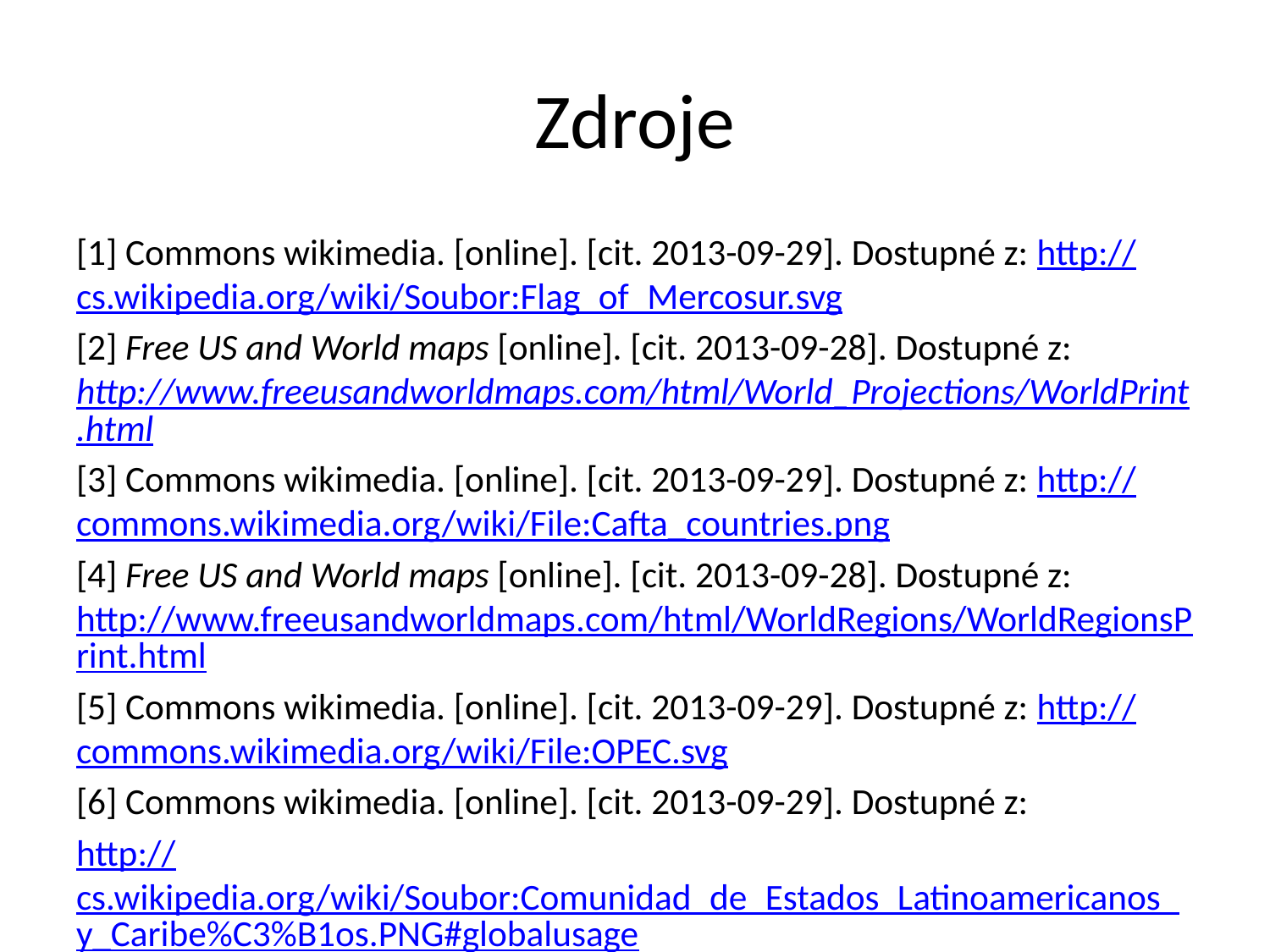

# Zdroje
[1] Commons wikimedia. [online]. [cit. 2013-09-29]. Dostupné z: http://cs.wikipedia.org/wiki/Soubor:Flag_of_Mercosur.svg
[2] Free US and World maps [online]. [cit. 2013-09-28]. Dostupné z: http://www.freeusandworldmaps.com/html/World_Projections/WorldPrint.html
[3] Commons wikimedia. [online]. [cit. 2013-09-29]. Dostupné z: http://commons.wikimedia.org/wiki/File:Cafta_countries.png
[4] Free US and World maps [online]. [cit. 2013-09-28]. Dostupné z: http://www.freeusandworldmaps.com/html/WorldRegions/WorldRegionsPrint.html
[5] Commons wikimedia. [online]. [cit. 2013-09-29]. Dostupné z: http://commons.wikimedia.org/wiki/File:OPEC.svg
[6] Commons wikimedia. [online]. [cit. 2013-09-29]. Dostupné z:
http://cs.wikipedia.org/wiki/Soubor:Comunidad_de_Estados_Latinoamericanos_y_Caribe%C3%B1os.PNG#globalusage